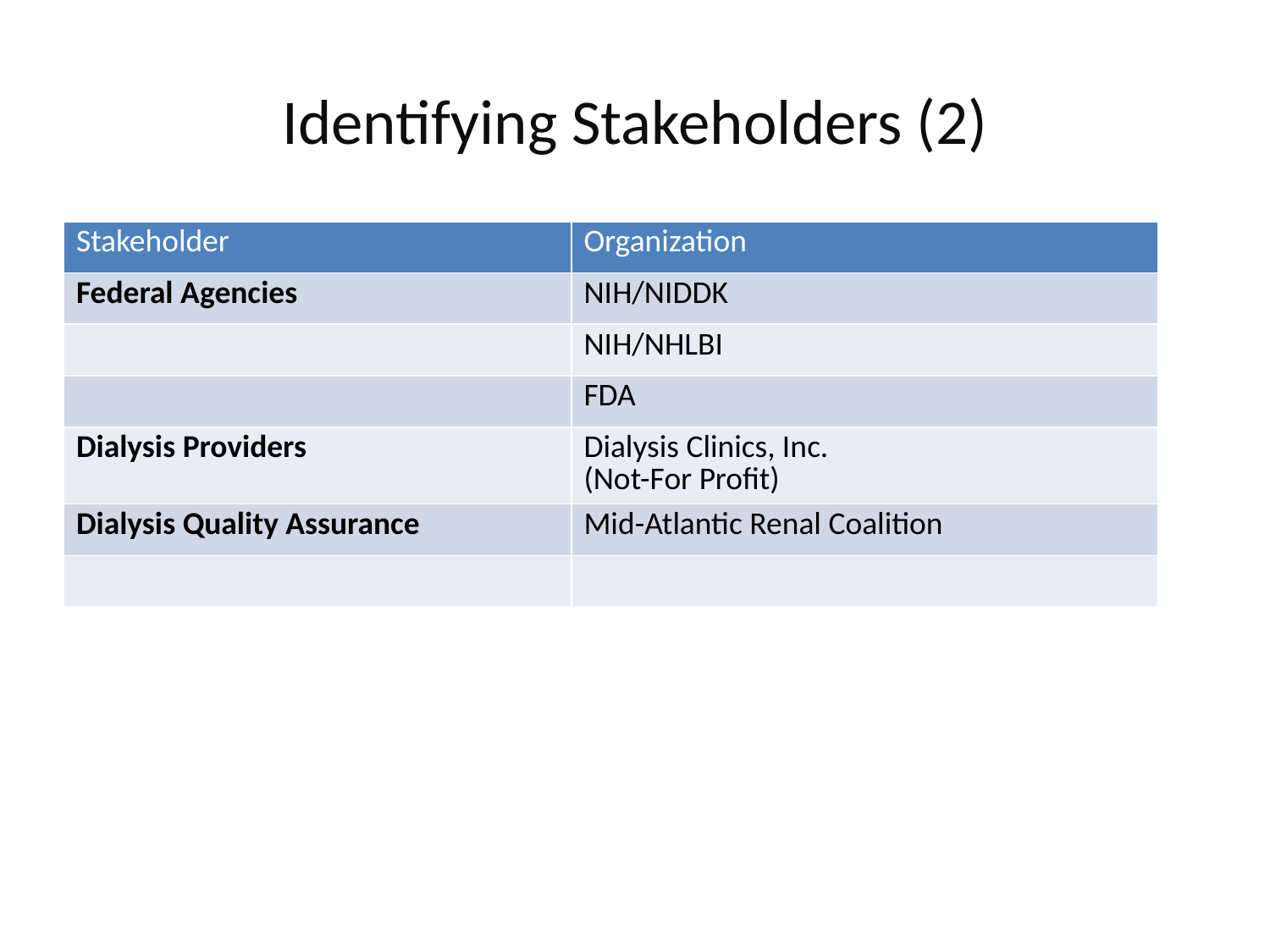

# Identifying Stakeholders (2)
| Stakeholder | Organization |
| --- | --- |
| Federal Agencies | NIH/NIDDK |
|  | NIH/NHLBI |
|  | FDA |
| Dialysis Providers | Dialysis Clinics, Inc. (Not-For Profit) |
| Dialysis Quality Assurance | Mid-Atlantic Renal Coalition |
|  |  |